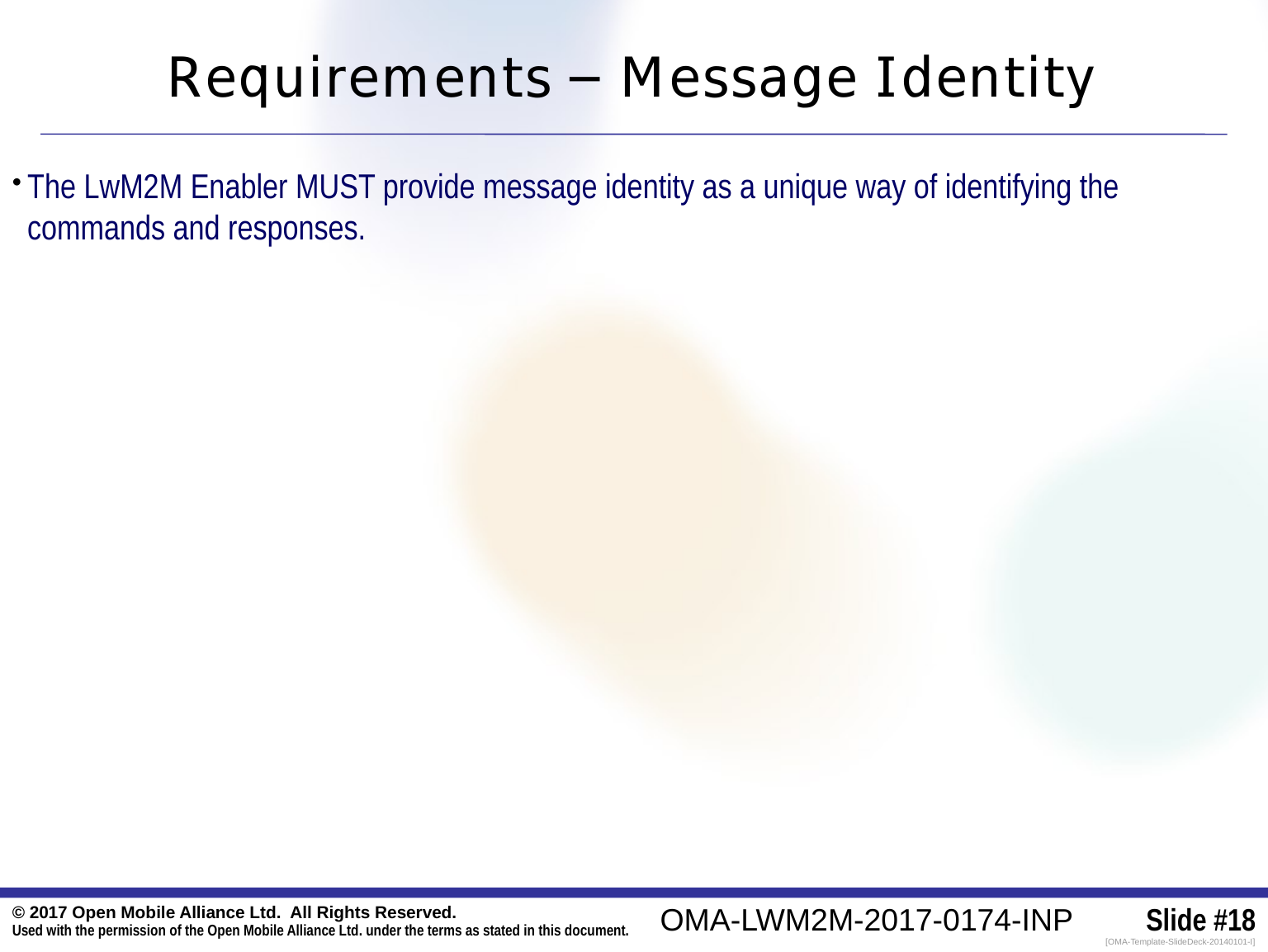

# Requirements – Message Identity
The LwM2M Enabler MUST provide message identity as a unique way of identifying the commands and responses.